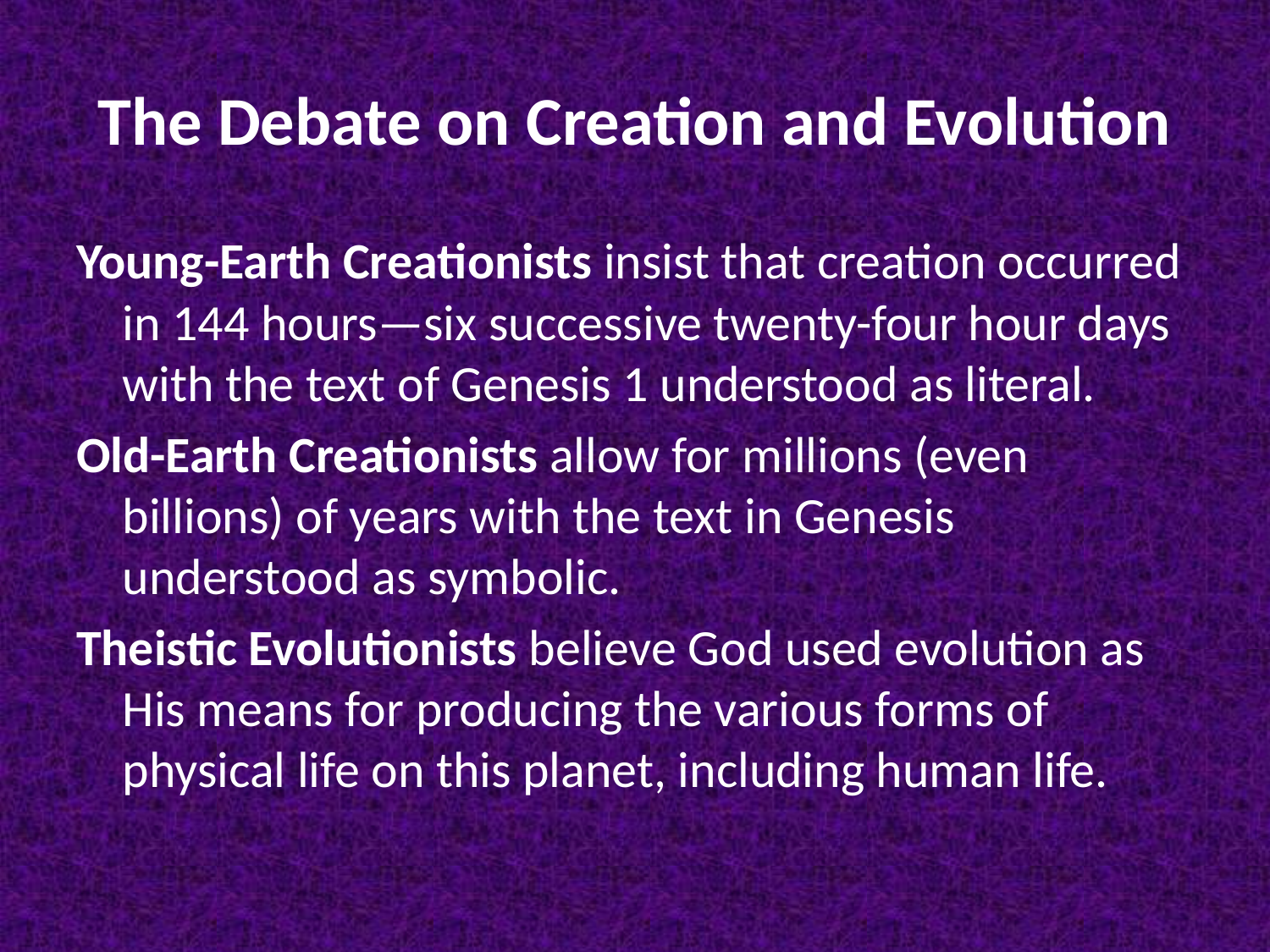

# The Debate on Creation and Evolution
Young-Earth Creationists insist that creation occurred in 144 hours—six successive twenty-four hour days with the text of Genesis 1 understood as literal.
Old-Earth Creationists allow for millions (even billions) of years with the text in Genesis understood as symbolic.
Theistic Evolutionists believe God used evolution as His means for producing the various forms of physical life on this planet, including human life.